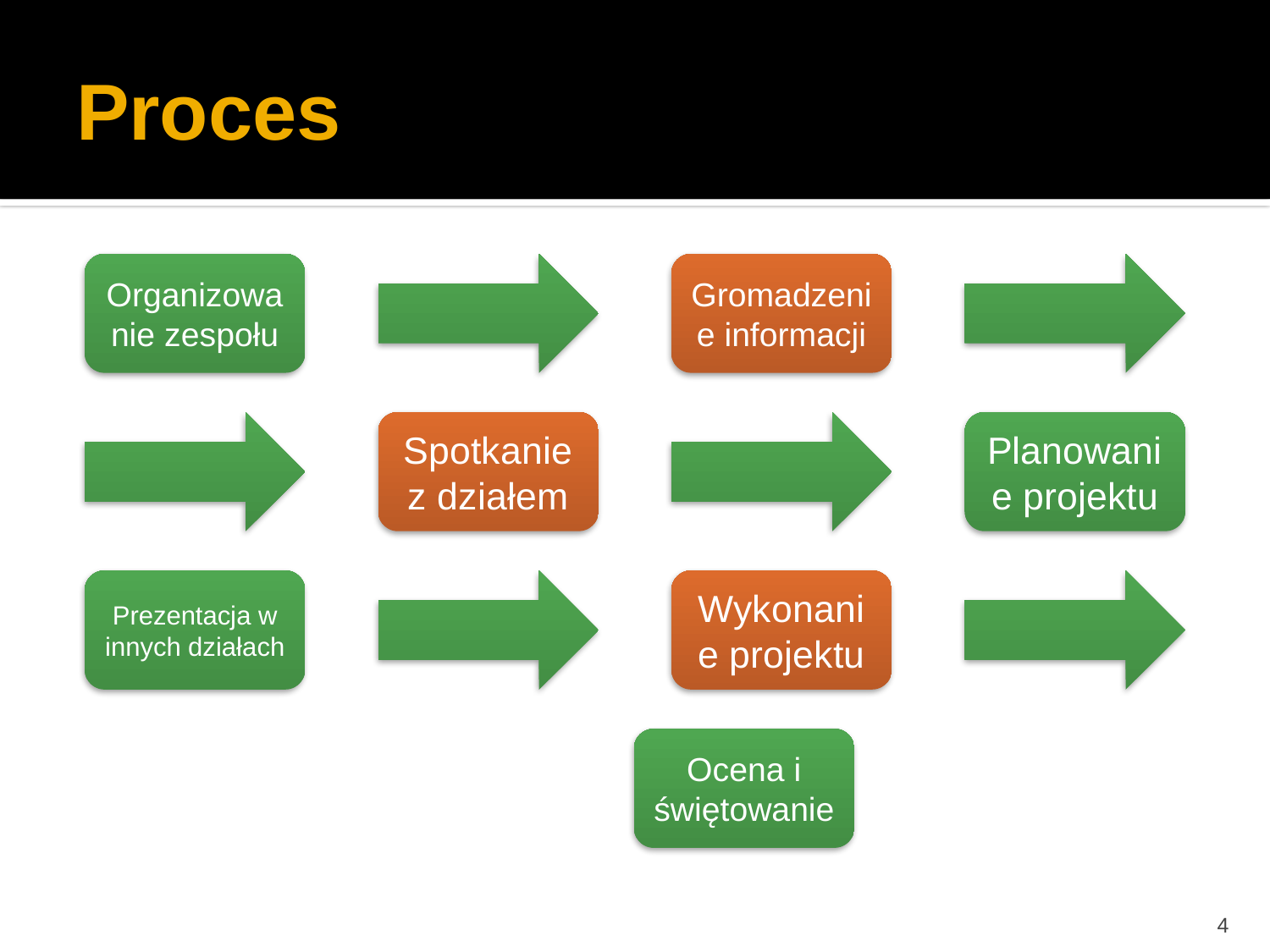

# Proces
Organizowanie zespołu
Gromadzenie informacji
Planowanie projektu
Spotkanie z działem
Prezentacja w innych działach
Wykonanie projektu
Ocena i świętowanie
4